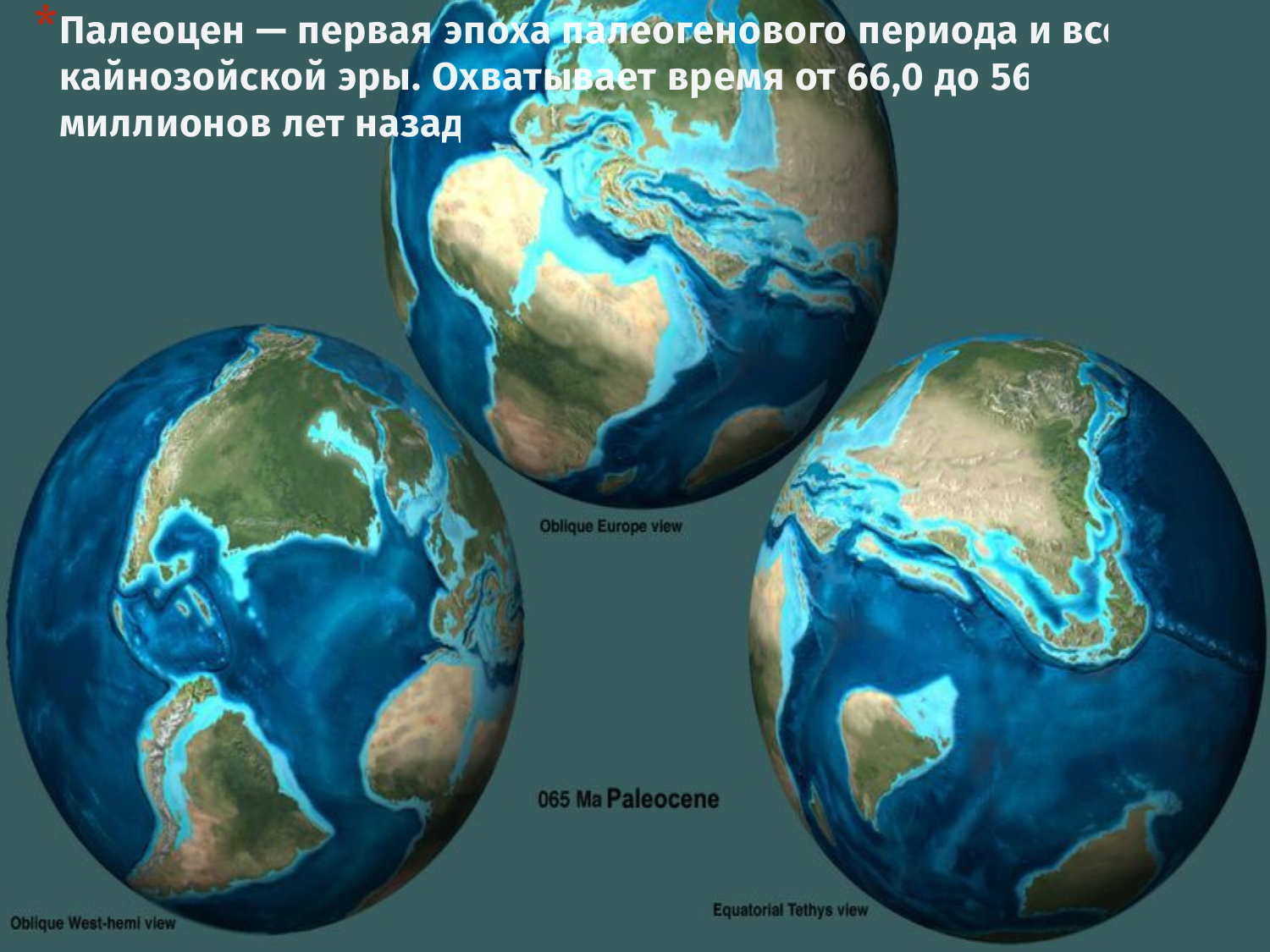

Палеоцен — первая эпоха палеогенового периода и всей кайнозойской эры. Охватывает время от 66,0 до 56,0 миллионов лет назад.